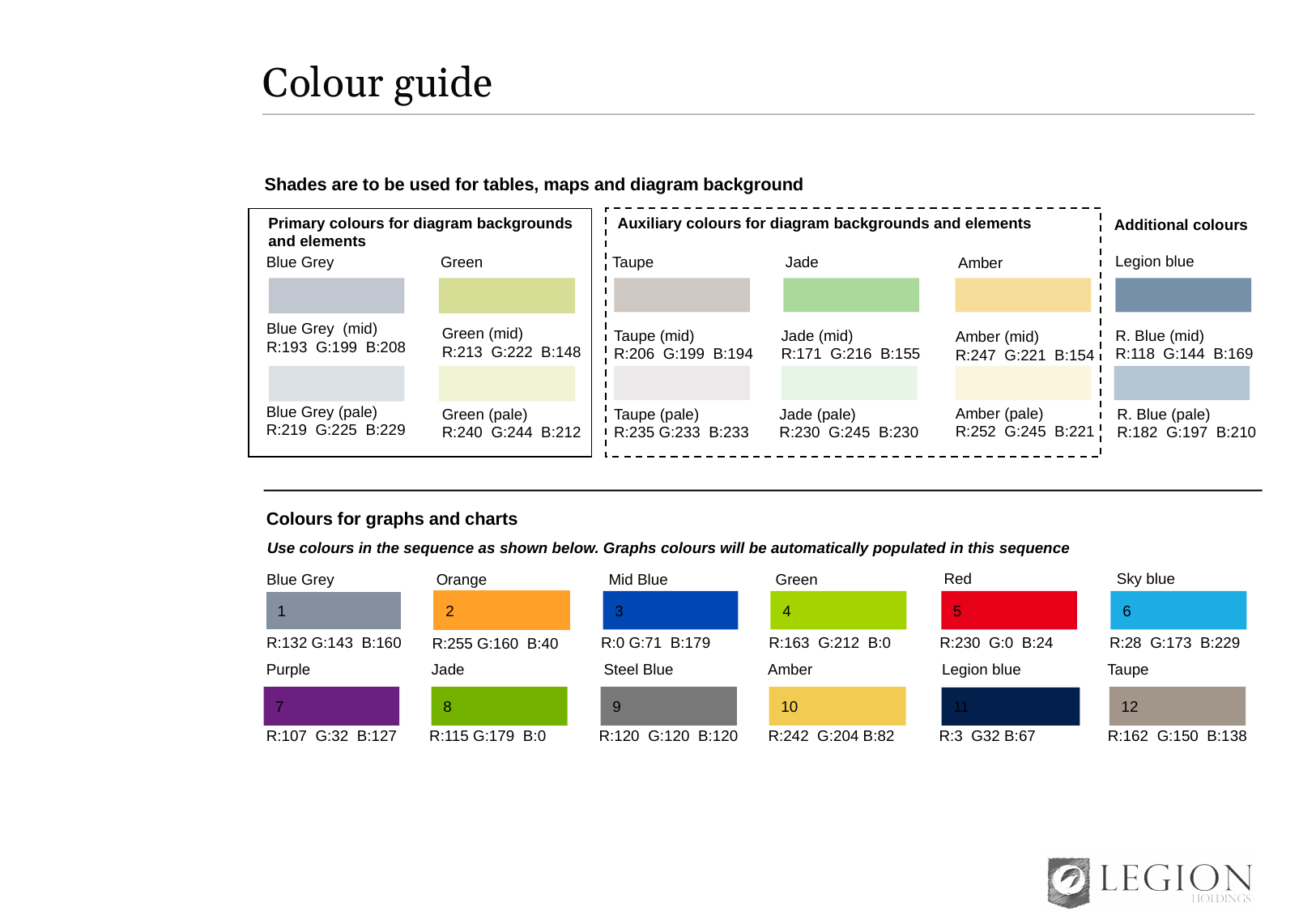

# Colour guide

Shades are to be used for tables, maps and diagram background
Primary colours for diagram backgrounds and elements
Auxiliary colours for diagram backgrounds and elements

Additional colours
Legion blue
Blue Grey
Green
Taupe
Jade
Amber

Taupe (mid)
R:206  G:199  B:194

Jade (mid)
R:171  G:216  B:155

R. Blue (mid)
R:118  G:144  B:169

Green (mid)
R:213  G:222  B:148
Amber (mid)
R:247  G:221  B:154

Blue Grey  (mid)
R:193  G:199  B:208

Amber (pale)
R:252  G:245  B:221

Green (pale)
R:240  G:244  B:212

Taupe (pale)
R:235 G:233  B:233

Jade (pale)
R:230  G:245  B:230

R. Blue (pale)
R:182  G:197  B:210

Blue Grey (pale)
R:219  G:225  B:229

Colours for graphs and charts
Use colours in the sequence as shown below. Graphs colours will be automatically populated in this sequence
Red
Sky blue
Blue Grey
Orange
Mid Blue
Green
1
2
3
4
5
6
R:132 G:143  B:160
R:0 G:71  B:179
R:163  G:212  B:0
R:230  G:0  B:24
R:28  G:173  B:229
R:255 G:160  B:40
Purple
Jade
Steel Blue
Amber
Legion blue
Taupe
7
8
9
10
12
11
R:107  G:32  B:127
R:115 G:179  B:0
R:120  G:120  B:120
R:242  G:204 B:82
R:3  G32 B:67
R:162  G:150  B:138